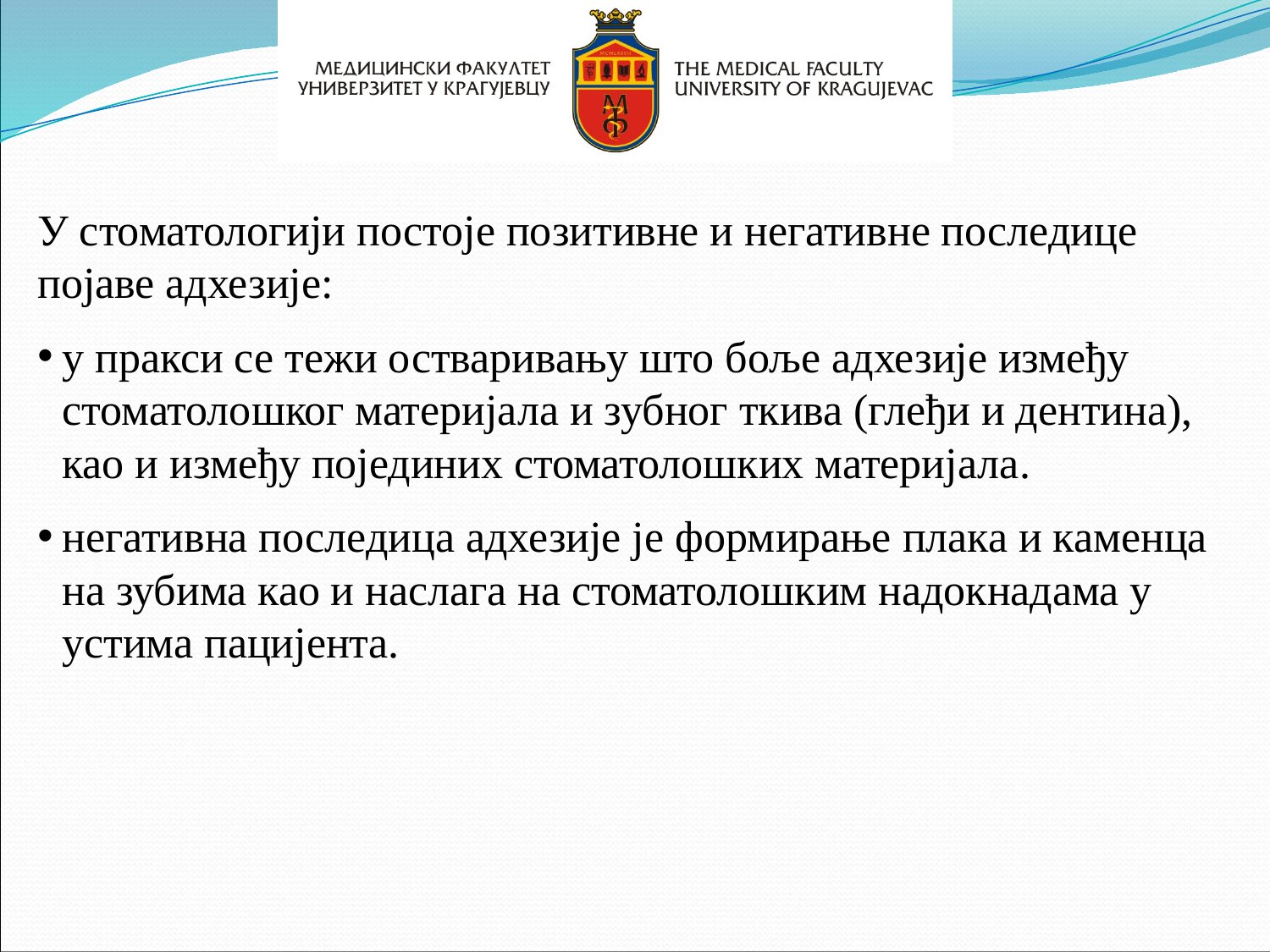

У стоматологији постоје позитивне и негативне последице појаве адхезије:
у пракси се тежи остваривању што боље адхезије између стоматолошког материјала и зубног ткива (глеђи и дентина), као и између појединих стоматолошких материјала.
негативна последица адхезије је формирање плака и каменца на зубима као и наслага на стоматолошким надокнадама у устима пацијента.